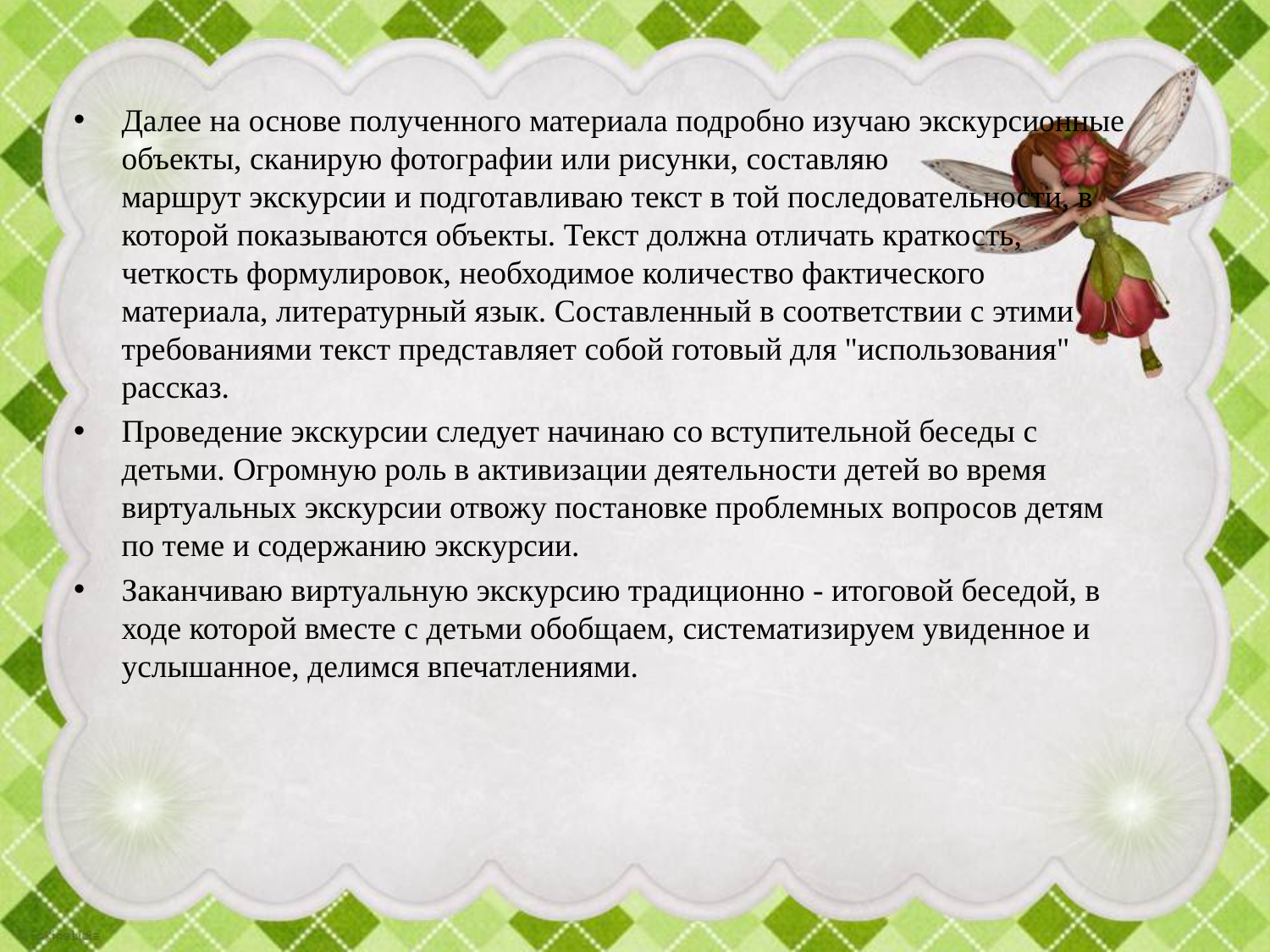

Далее на основе полученного материала подробно изучаю экскурсионные объекты, сканирую фотографии или рисунки, составляю маршрут экскурсии и подготавливаю текст в той последовательности, в которой показываются объекты. Текст должна отличать краткость, четкость формулировок, необходимое количество фактического материала, литературный язык. Составленный в соответствии с этими требованиями текст представляет собой готовый для "использования" рассказ.
Проведение экскурсии следует начинаю со вступительной беседы с детьми. Огромную роль в активизации деятельности детей во время виртуальных экскурсии отвожу постановке проблемных вопросов детям по теме и содержанию экскурсии.
Заканчиваю виртуальную экскурсию традиционно - итоговой беседой, в ходе которой вместе с детьми обобщаем, систематизируем увиденное и услышанное, делимся впечатлениями.